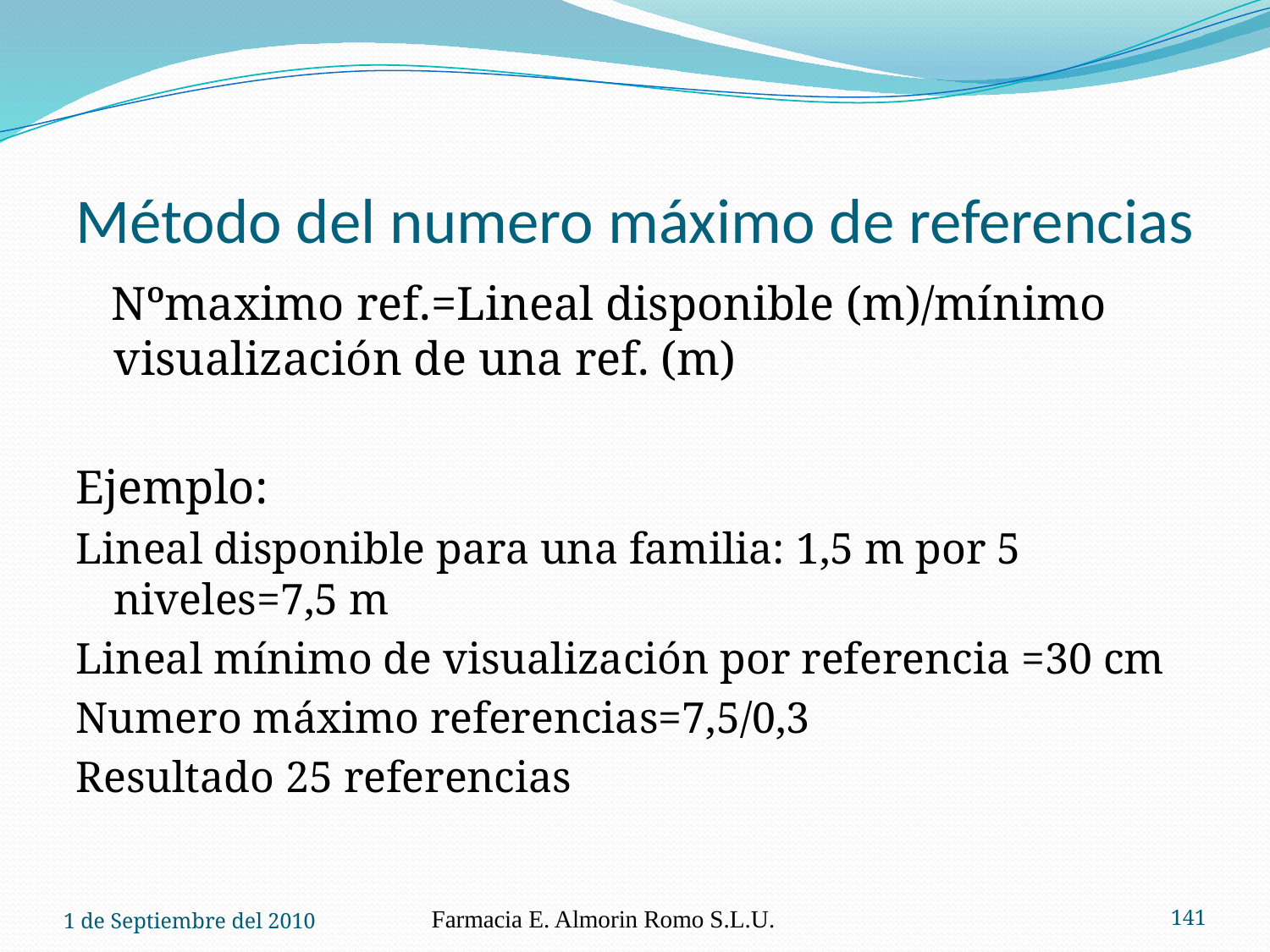

# Método del numero máximo de referencias
   Nºmaximo ref.=Lineal disponible (m)/mínimo visualización de una ref. (m)

Ejemplo:
Lineal disponible para una familia: 1,5 m por 5 niveles=7,5 m
Lineal mínimo de visualización por referencia =30 cm
Numero máximo referencias=7,5/0,3
Resultado 25 referencias

1 de Septiembre del 2010
Farmacia E. Almorin Romo S.L.U.
141